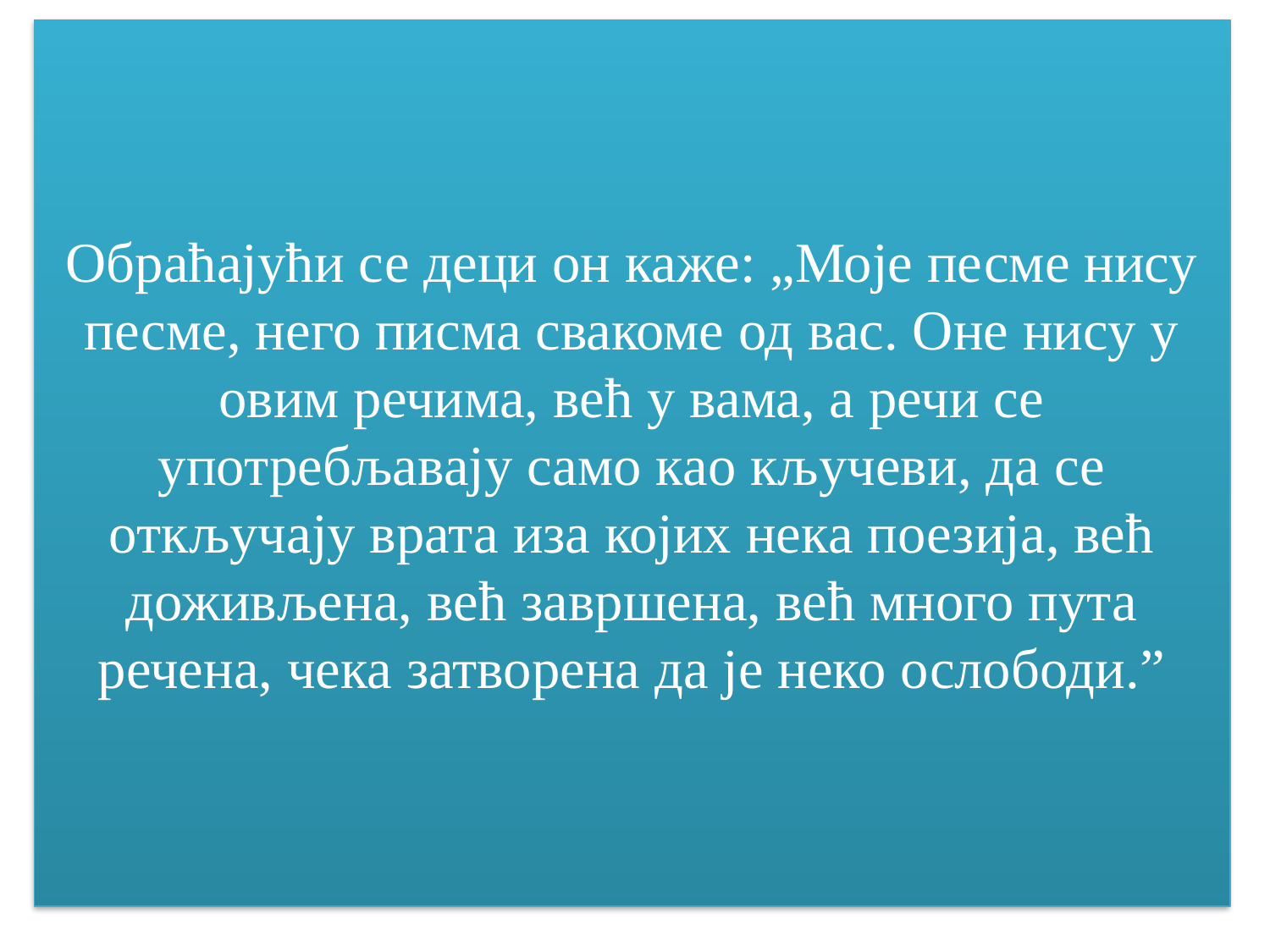

Обраћајући се деци он каже: „Моје песме нису песме, него писма свакоме од вас. Оне нису у овим речима, већ у вама, а речи се употребљавају само као кључеви, да се откључају врата иза којих нека поезија, већ доживљена, већ завршена, већ много пута речена, чека затворена да је неко ослободи.”